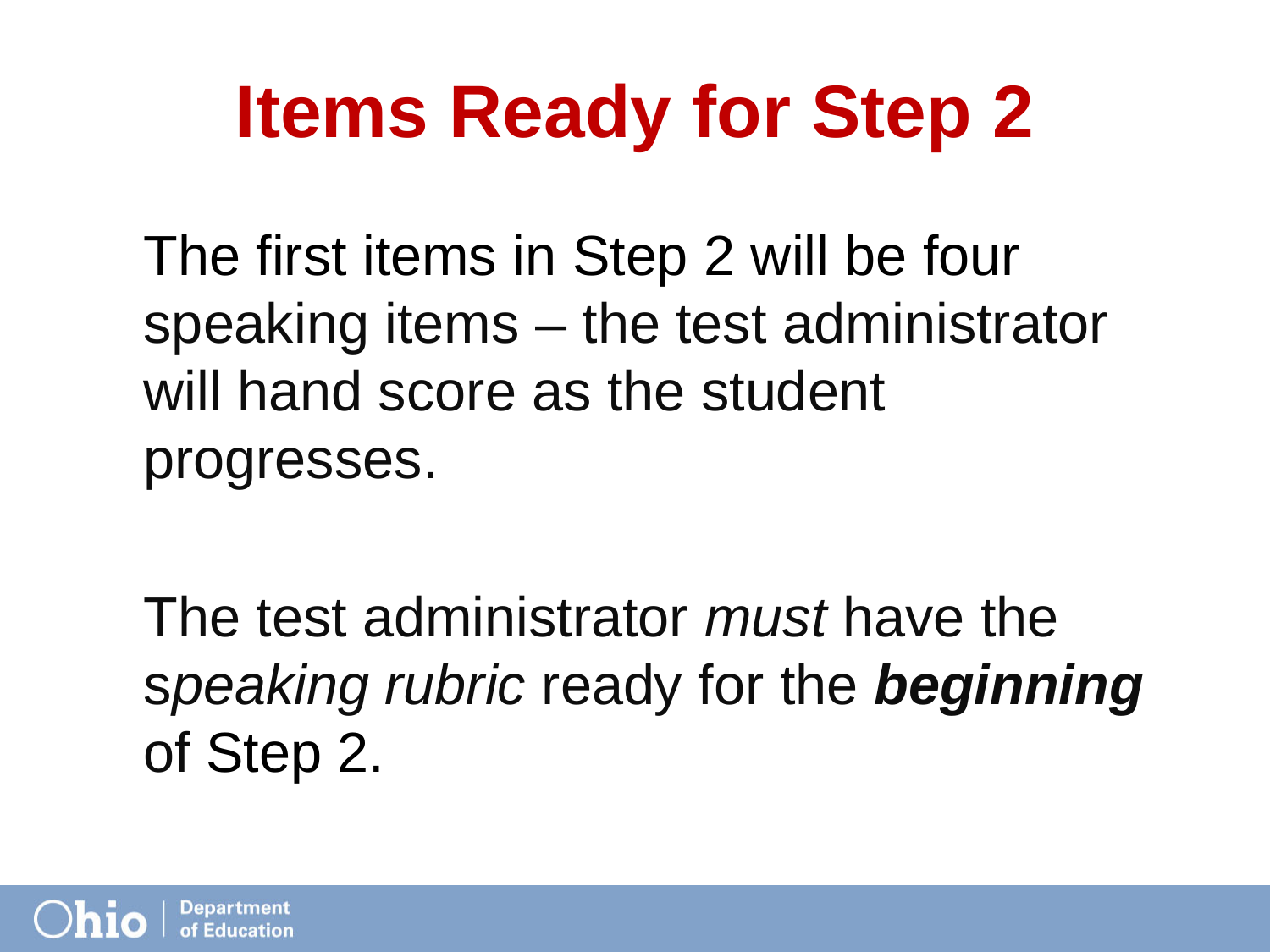

# Items Ready for Step 2
The first items in Step 2 will be four speaking items – the test administrator will hand score as the student progresses.

The test administrator must have the speaking rubric ready for the beginning of Step 2.